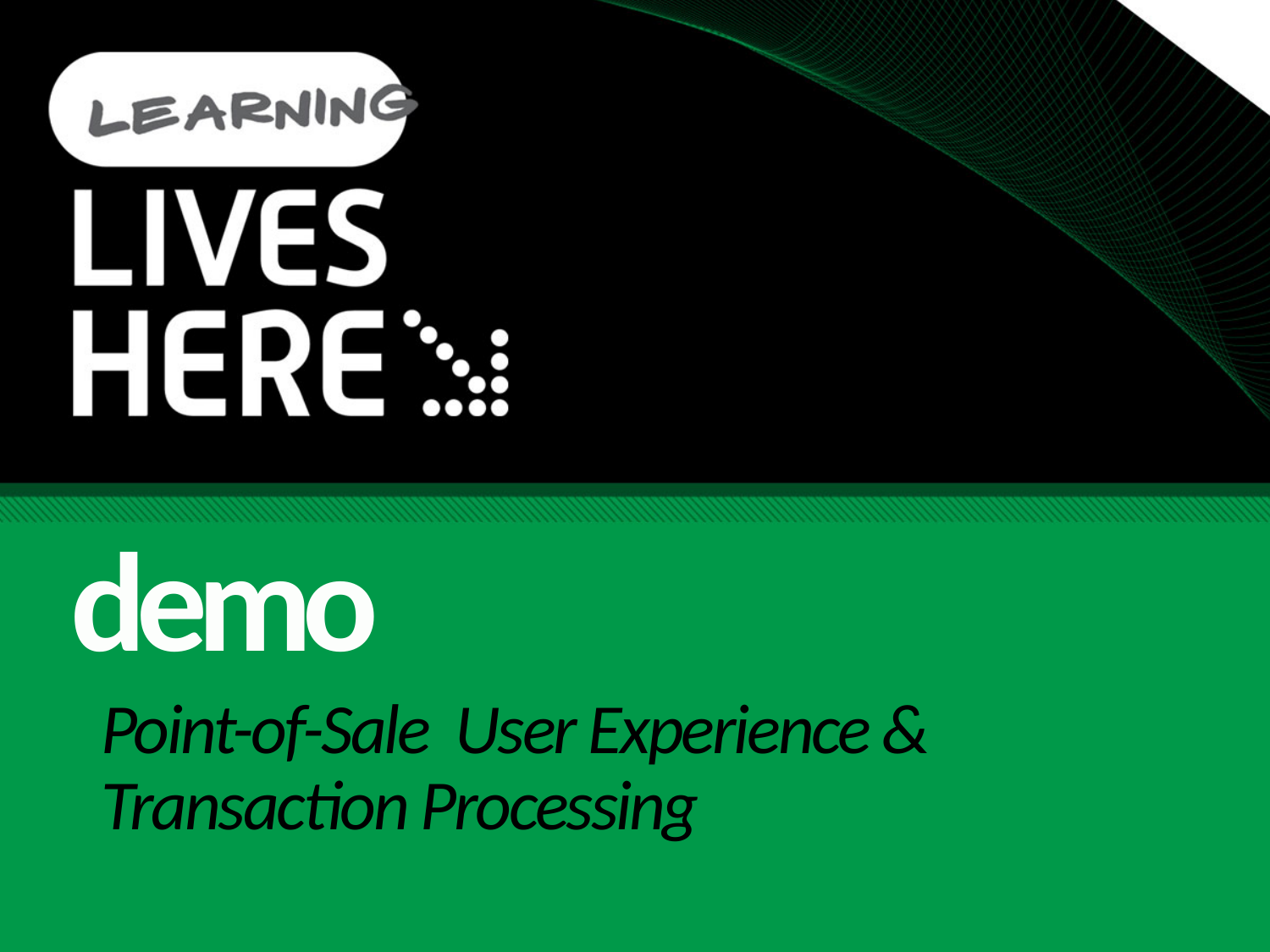

demo
# Point-of-Sale  User Experience & Transaction Processing